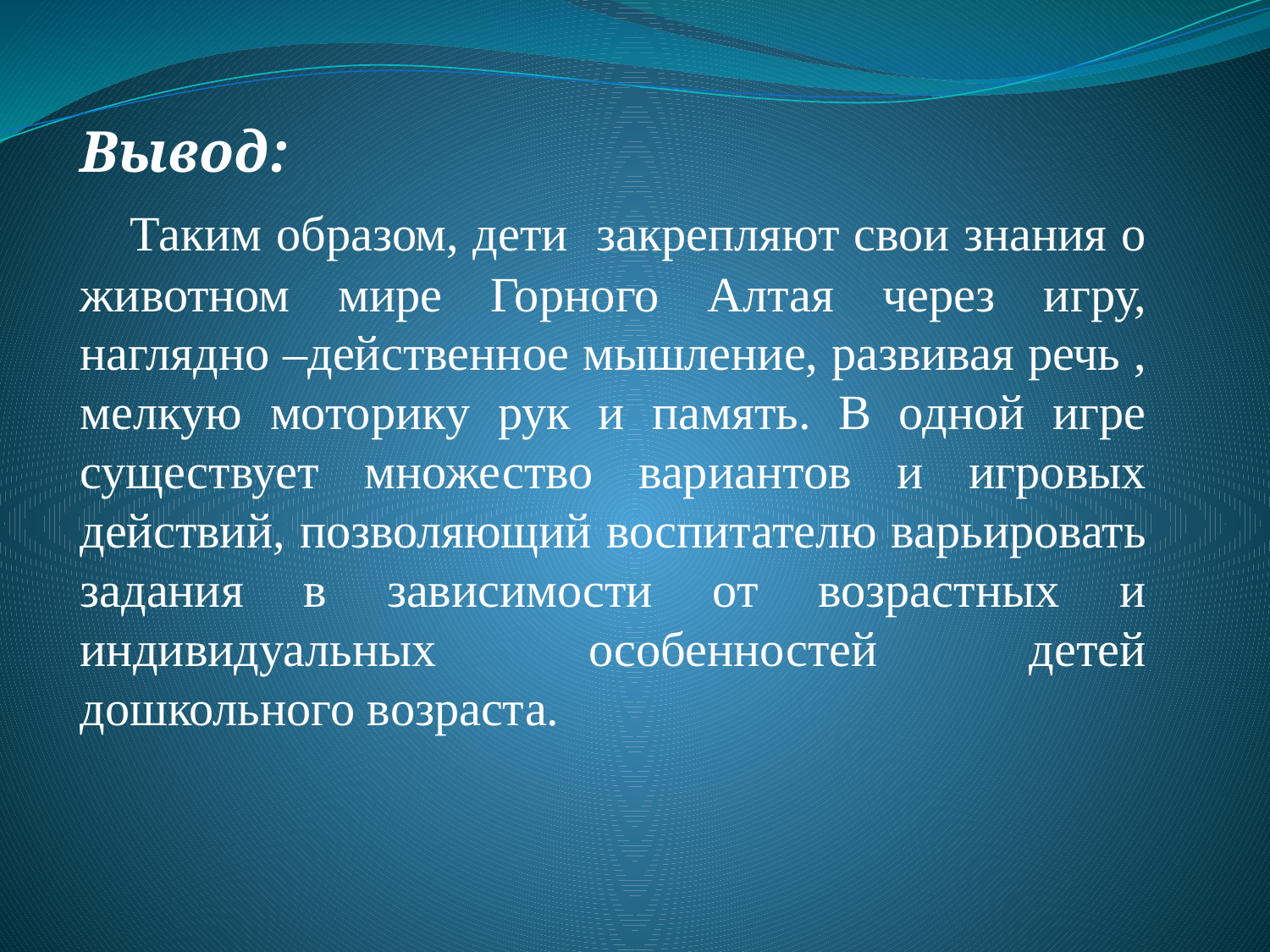

Вывод:
   Таким образом, дети  закрепляют свои знания о животном мире Горного Алтая через игру, наглядно –действенное мышление, развивая речь , мелкую моторику рук и память. В одной игре существует множество вариантов и игровых действий, позволяющий воспитателю варьировать задания в зависимости от возрастных и индивидуальных особенностей детей дошкольного возраста.
#